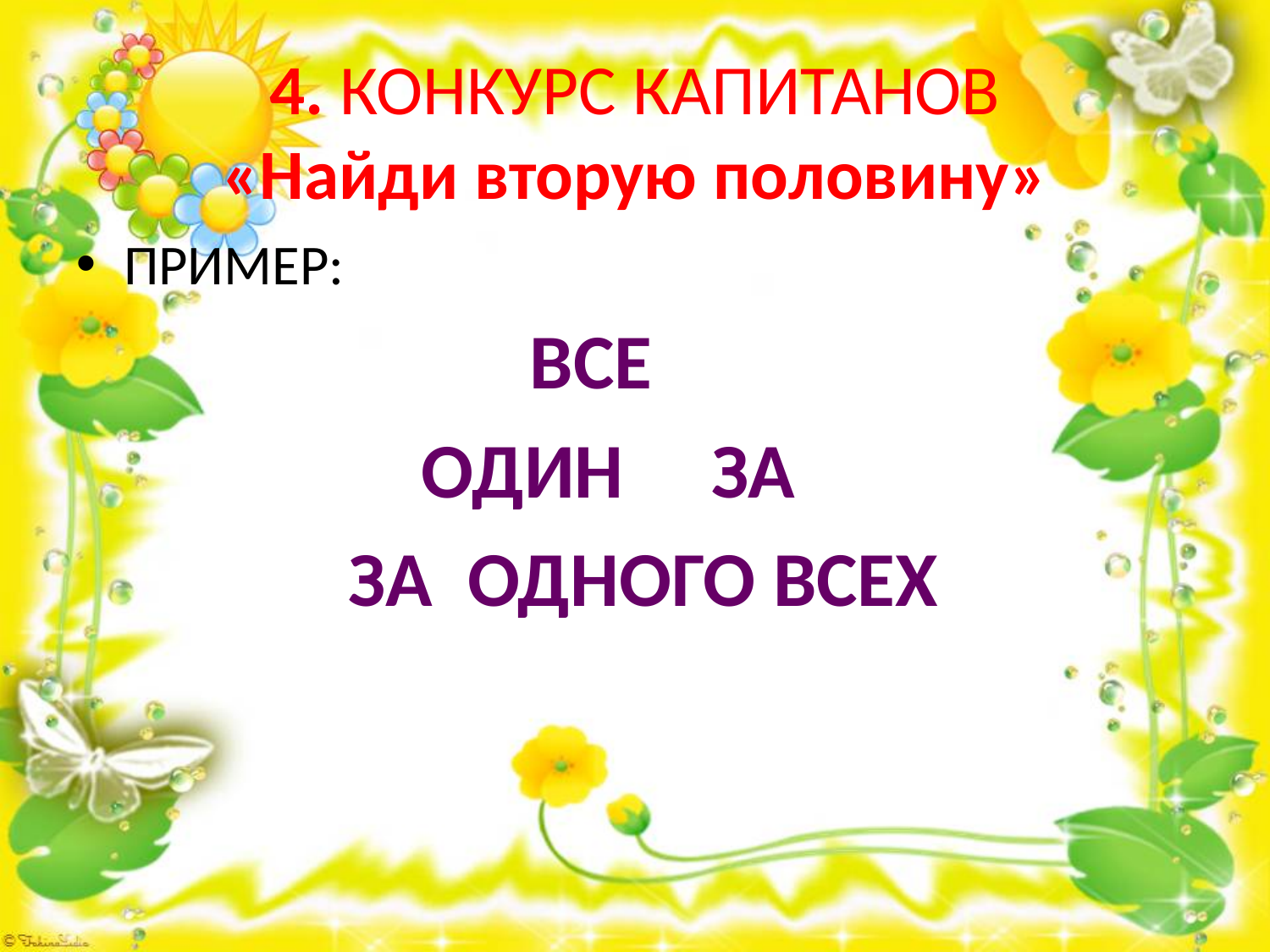

# 4. КОНКУРС КАПИТАНОВ «Найди вторую половину»
ПРИМЕР:
ВСЕ
 ОДИН     ЗА
 ЗА  ОДНОГО ВСЕХ